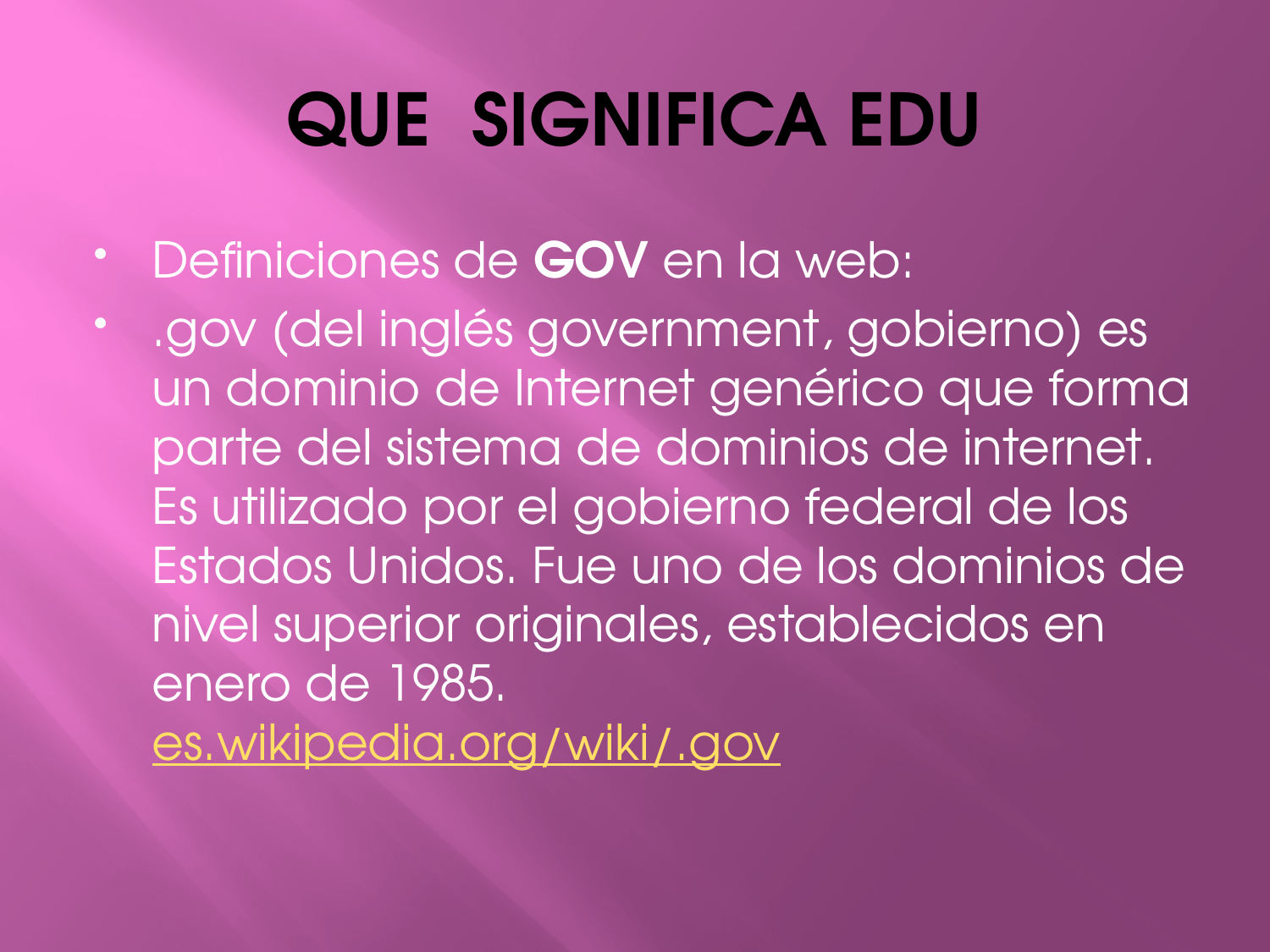

# QUE  SIGNIFICA EDU
Definiciones de GOV en la web:
.gov (del inglés government, gobierno) es un dominio de Internet genérico que forma parte del sistema de dominios de internet. Es utilizado por el gobierno federal de los Estados Unidos. Fue uno de los dominios de nivel superior originales, establecidos en enero de 1985.
es.wikipedia.org/wiki/.gov